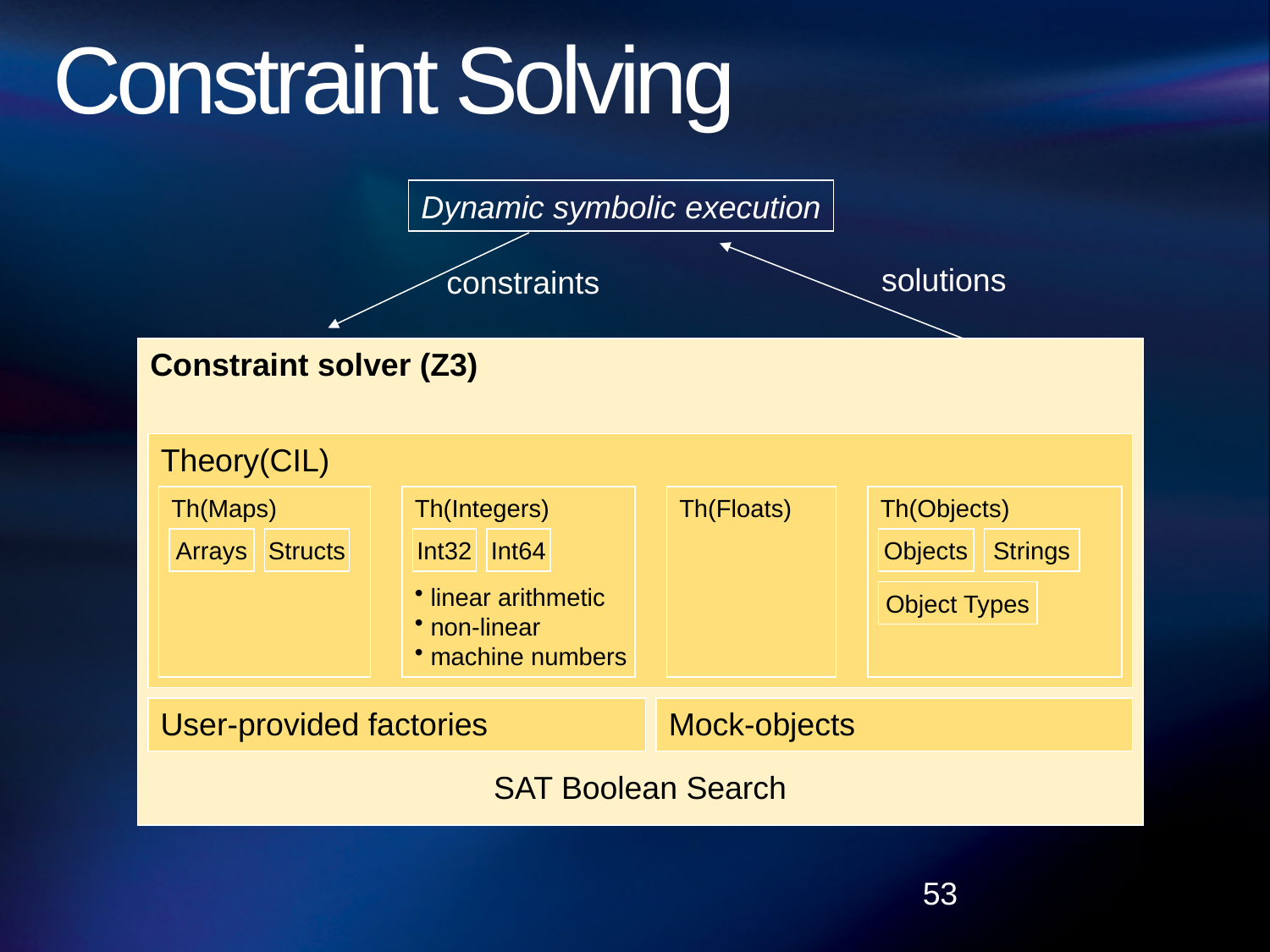

# Constraint Solving
Dynamic symbolic execution

solutions
constraints
Constraint solver (Z3)
Theory(CIL)

Th(Maps)
Th(Integers)

 linear arithmetic
 non-linear
 machine numbers
Th(Floats)
Th(Objects)
Arrays
Structs
Int32
Int64
Objects
Strings
Object Types
User-provided factories

Mock-objects
SAT Boolean Search

53